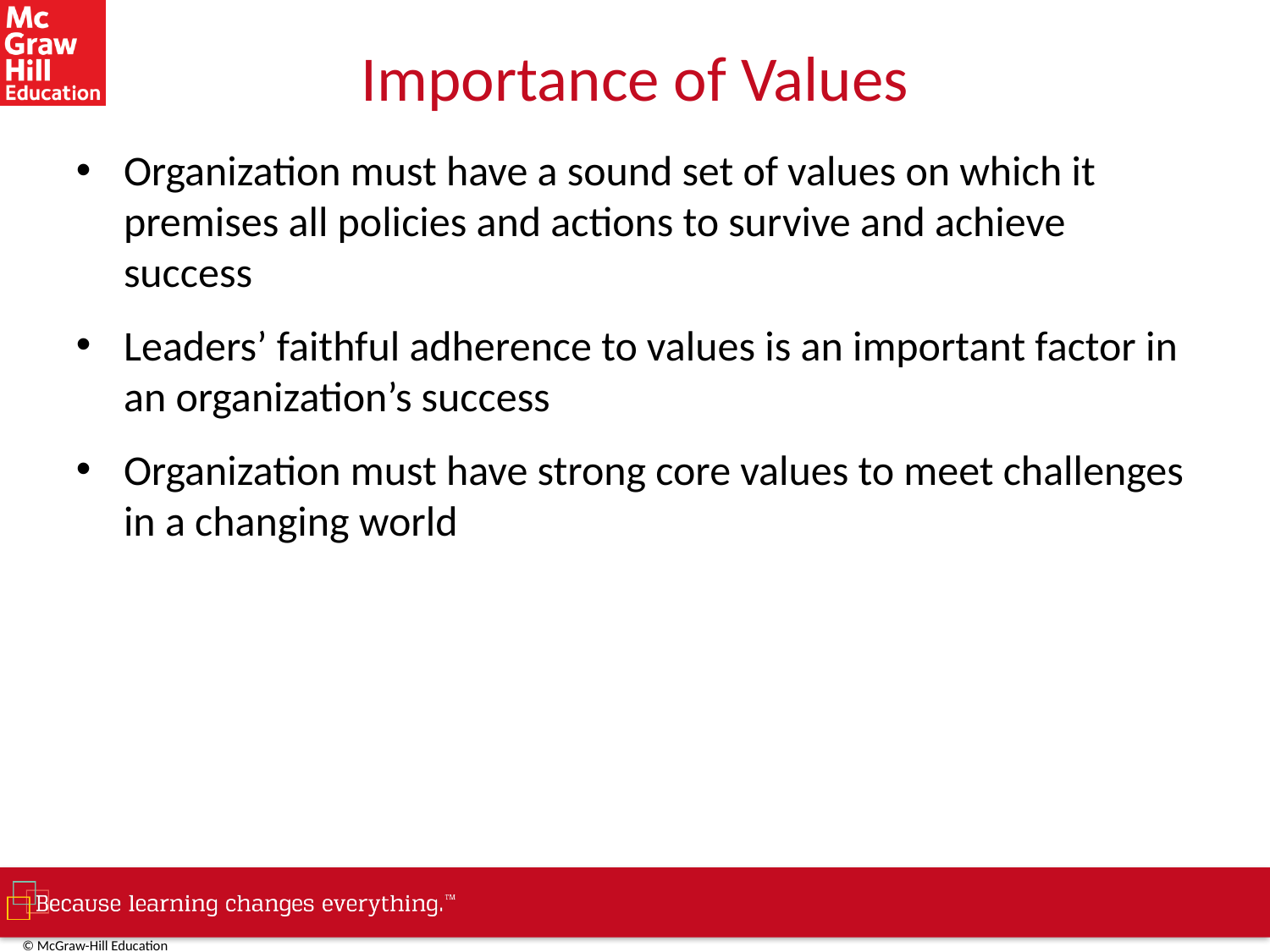

# Importance of Values
Organization must have a sound set of values on which it premises all policies and actions to survive and achieve success
Leaders’ faithful adherence to values is an important factor in an organization’s success
Organization must have strong core values to meet challenges in a changing world